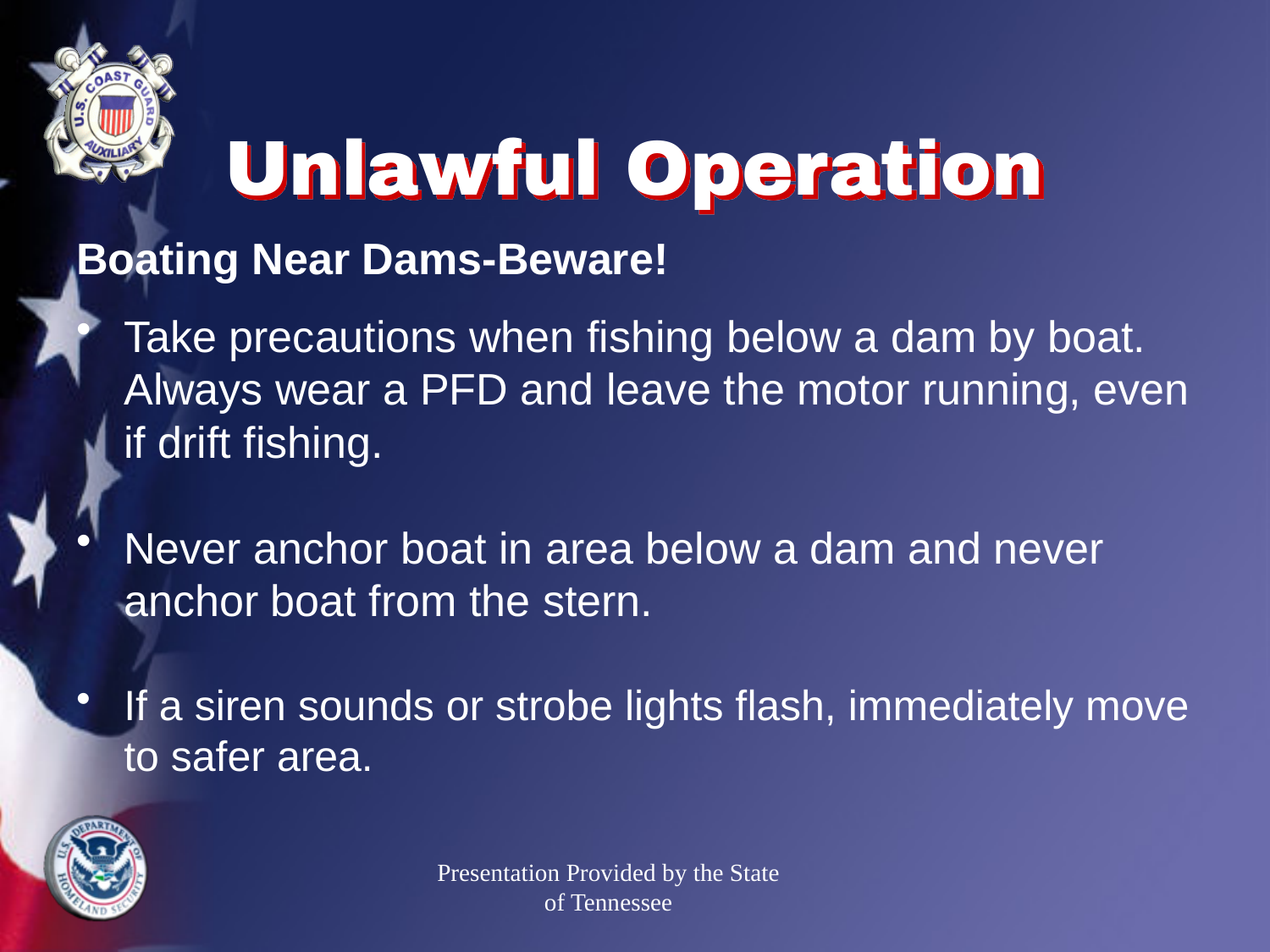

# Unlawful Operation
Boating Near Dams-Beware!
Take precautions when fishing below a dam by boat. Always wear a PFD and leave the motor running, even if drift fishing.
Never anchor boat in area below a dam and never anchor boat from the stern.
If a siren sounds or strobe lights flash, immediately move to safer area.
Presentation Provided by the State of Tennessee